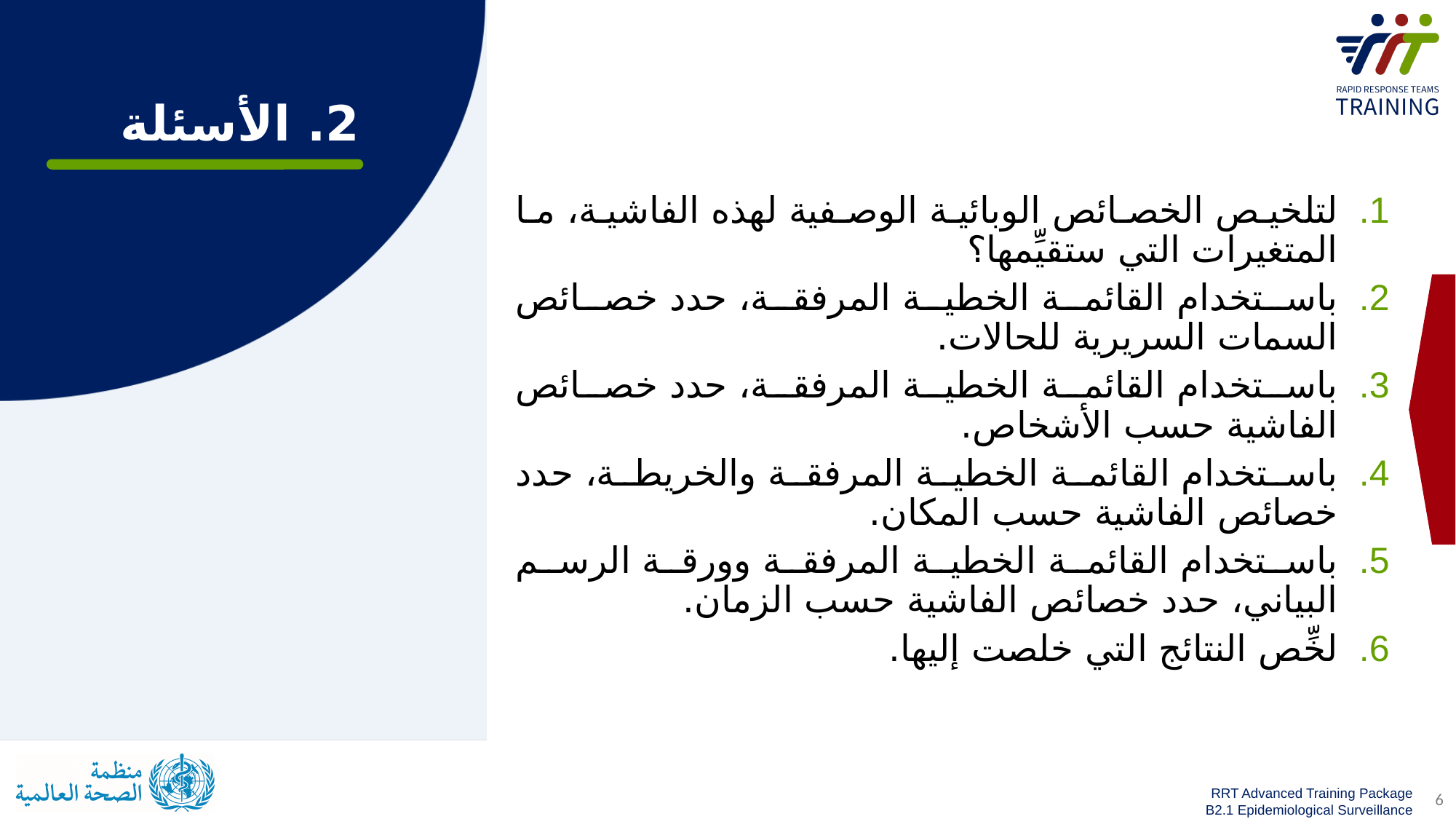

# 2. الأسئلة
لتلخيص الخصائص الوبائية الوصفية لهذه الفاشية، ما المتغيرات التي ستقيِّمها؟
باستخدام القائمة الخطية المرفقة، حدد خصائص السمات السريرية للحالات.
باستخدام القائمة الخطية المرفقة، حدد خصائص الفاشية حسب الأشخاص.
باستخدام القائمة الخطية المرفقة والخريطة، حدد خصائص الفاشية حسب المكان.
باستخدام القائمة الخطية المرفقة وورقة الرسم البياني، حدد خصائص الفاشية حسب الزمان.
لخِّص النتائج التي خلصت إليها.